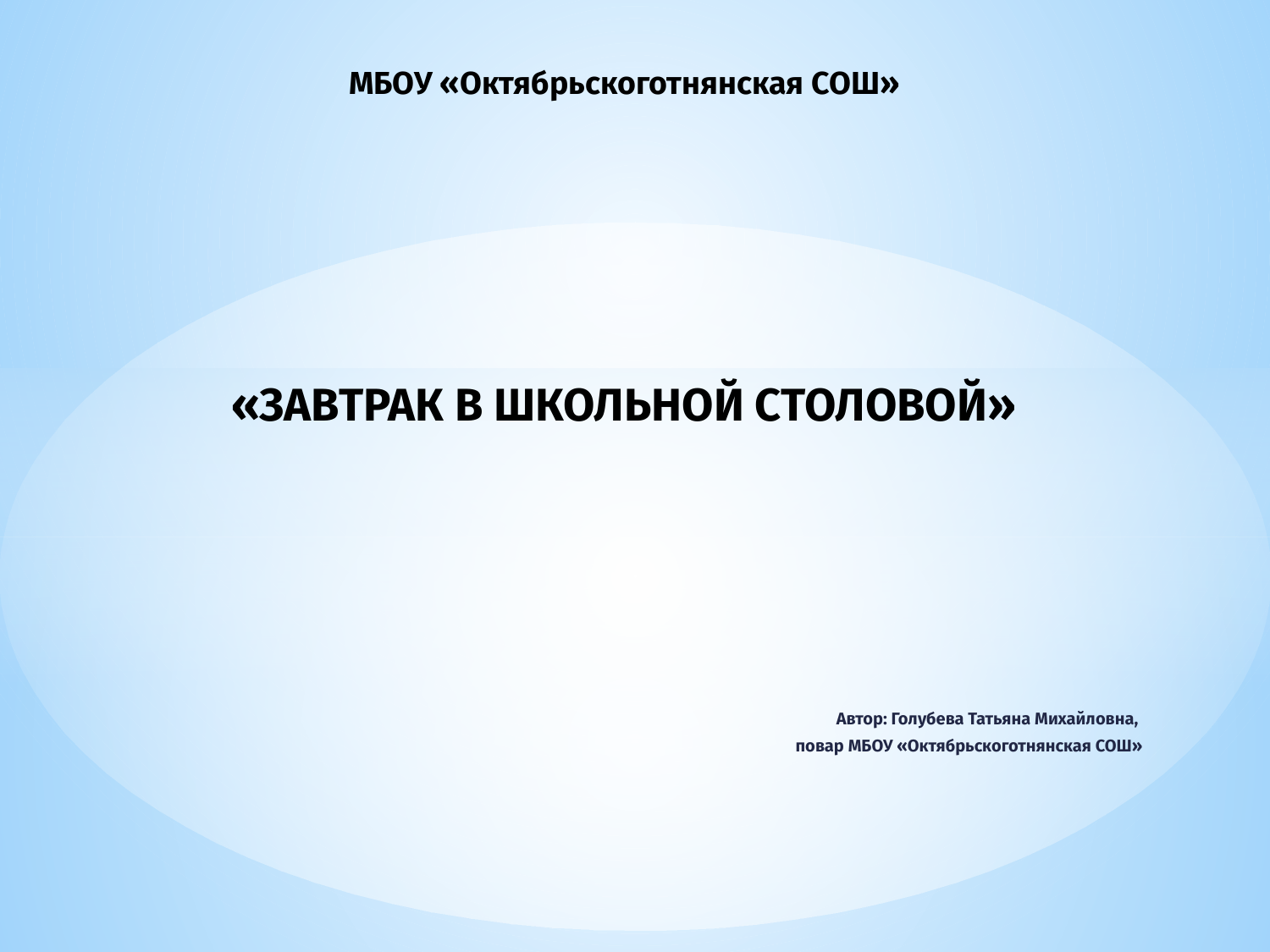

# МБОУ «Октябрьскоготнянская СОШ» «ЗАВТРАК В ШКОЛЬНОЙ СТОЛОВОЙ»
Автор: Голубева Татьяна Михайловна,
повар МБОУ «Октябрьскоготнянская СОШ»